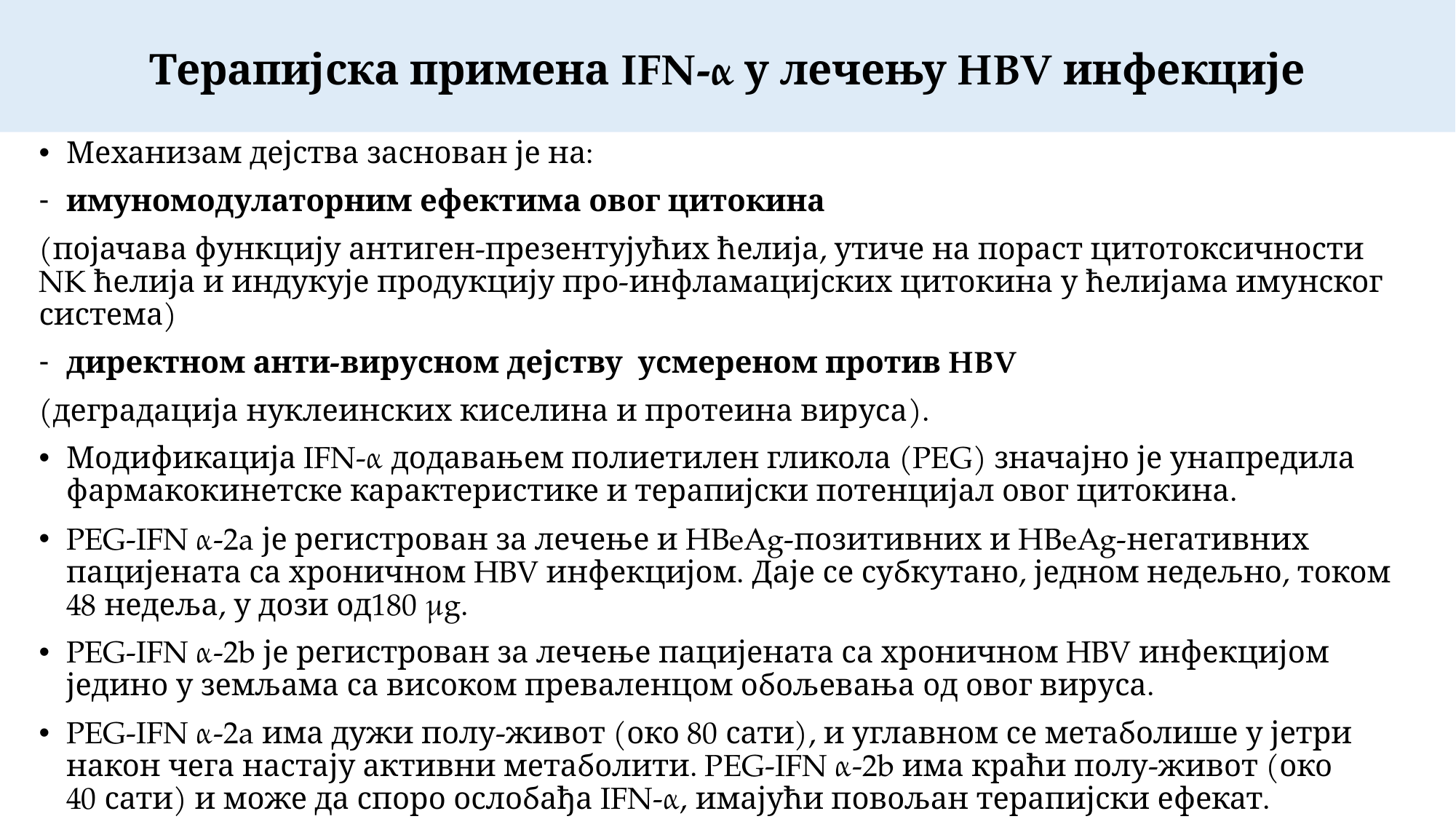

Терапијска примена IFN-α у лечењу HBV инфекције
Механизам дејства заснован је на:
имуномодулаторним ефектима овог цитокина
(појачава функцију антиген-презентујућих ћелија, утиче на пораст цитотоксичности NK ћелија и индукује продукцију про-инфламацијских цитокина у ћелијама имунског система)
директном анти-вирусном дејству  усмереном против HBV
(деградација нуклеинских киселина и протеина вируса).
Модификација IFN-α додавањем полиетилен гликола (PEG) значајно је унапредила фармакокинетске карактеристике и терапијски потенцијал овог цитокина.
PEG-IFN α-2a је регистрован за лечење и HBeAg-позитивних и HBeAg-негативних пацијената са хроничном HBV инфекцијом. Даје се субкутано, једном недељно, током 48 недеља, у дози од180 μg.
PEG-IFN α-2b је регистрован за лечење пацијената са хроничном HBV инфекцијом једино у земљама са високом преваленцом обољевања од овог вируса.
PEG-IFN α-2a има дужи полу-живот (око 80 сати), и углавном се метаболише у јетри након чега настају активни метаболити. PEG-IFN α-2b има краћи полу-живот (око 40 сати) и може да споро ослобађа IFN-α, имајући повољан терапијски ефекат.